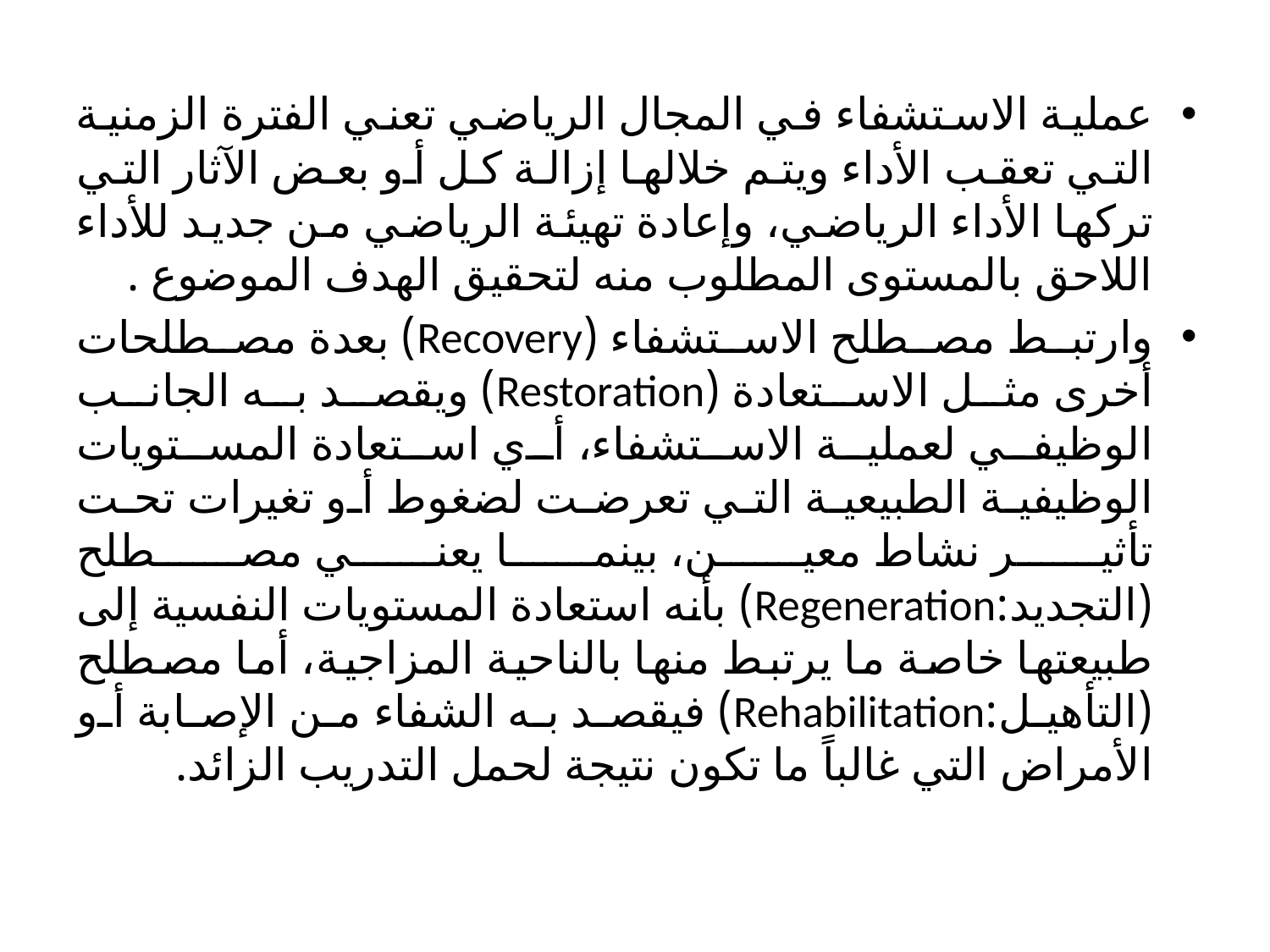

عملية الاستشفاء في المجال الرياضي تعني الفترة الزمنية التي تعقب الأداء ويتم خلالها إزالة كل أو بعض الآثار التي تركها الأداء الرياضي، وإعادة تهيئة الرياضي من جديد للأداء اللاحق بالمستوى المطلوب منه لتحقيق الهدف الموضوع .
وارتبط مصطلح الاستشفاء (Recovery) بعدة مصطلحات أخرى مثل الاستعادة (Restoration) ويقصد به الجانب الوظيفي لعملية الاستشفاء، أي استعادة المستويات الوظيفية الطبيعية التي تعرضت لضغوط أو تغيرات تحت تأثير نشاط معين، بينما يعني مصطلح (التجديد:Regeneration) بأنه استعادة المستويات النفسية إلى طبيعتها خاصة ما يرتبط منها بالناحية المزاجية، أما مصطلح (التأهيل:Rehabilitation) فيقصد به الشفاء من الإصابة أو الأمراض التي غالباً ما تكون نتيجة لحمل التدريب الزائد.